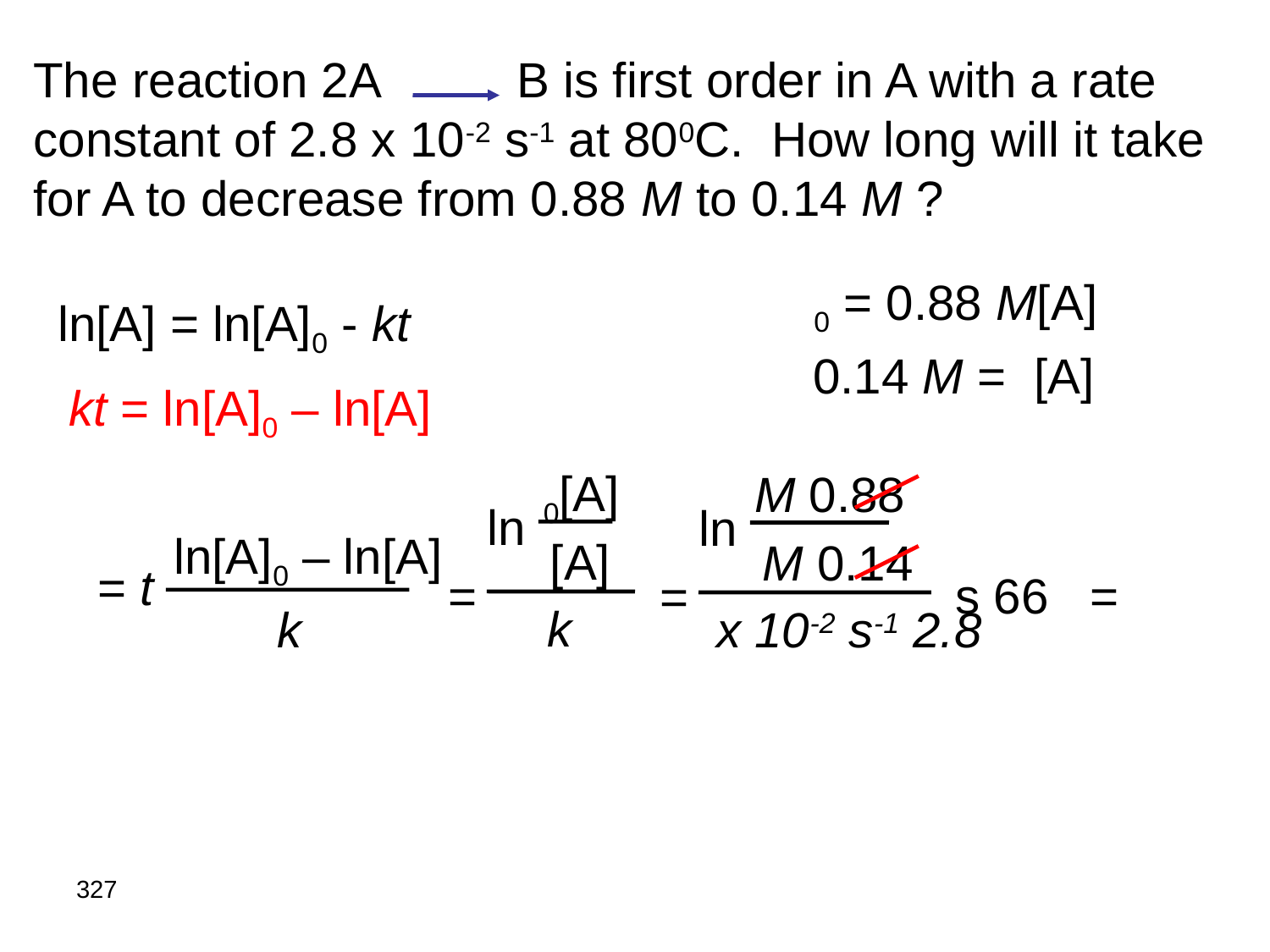

The reaction 2A          B is first order in A with a rate constant of 2.8 x 10-2 s-1 at 800C.  How long will it take for A to decrease from 0.88 M to 0.14 M ?

[A]0 = 0.88 M
ln[A] = ln[A]0 - kt
[A]  = 0.14 M
kt = ln[A]0 – ln[A]
[A]0

[A]
ln
=

k
0.88 M

0.14 M
ln
=

2.8 x 10-2 s-1

ln[A]0 – ln[A]

k

t =
=   66 s
327